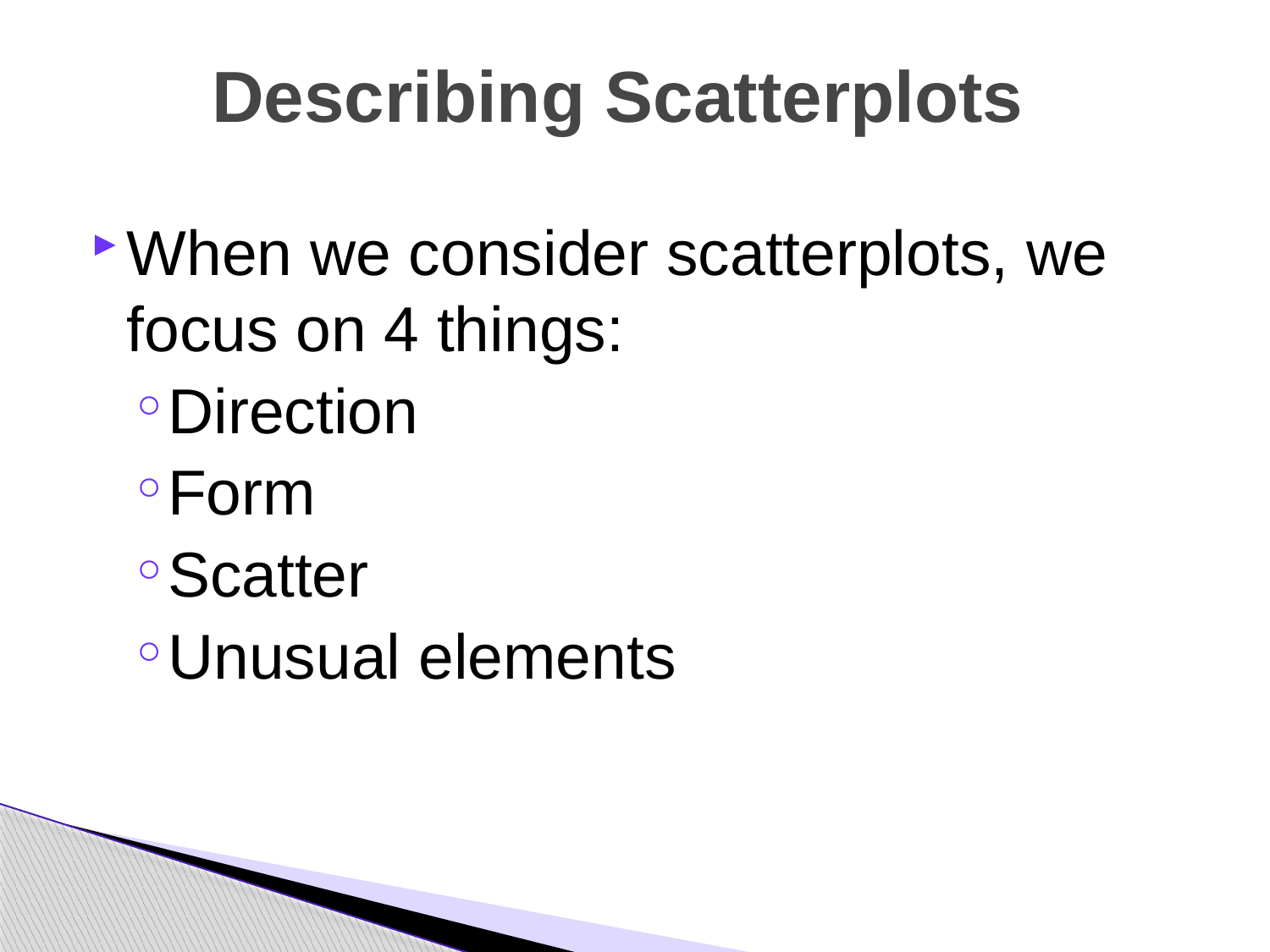

# Describing Scatterplots
When we consider scatterplots, we focus on 4 things:
Direction
Form
Scatter
Unusual elements